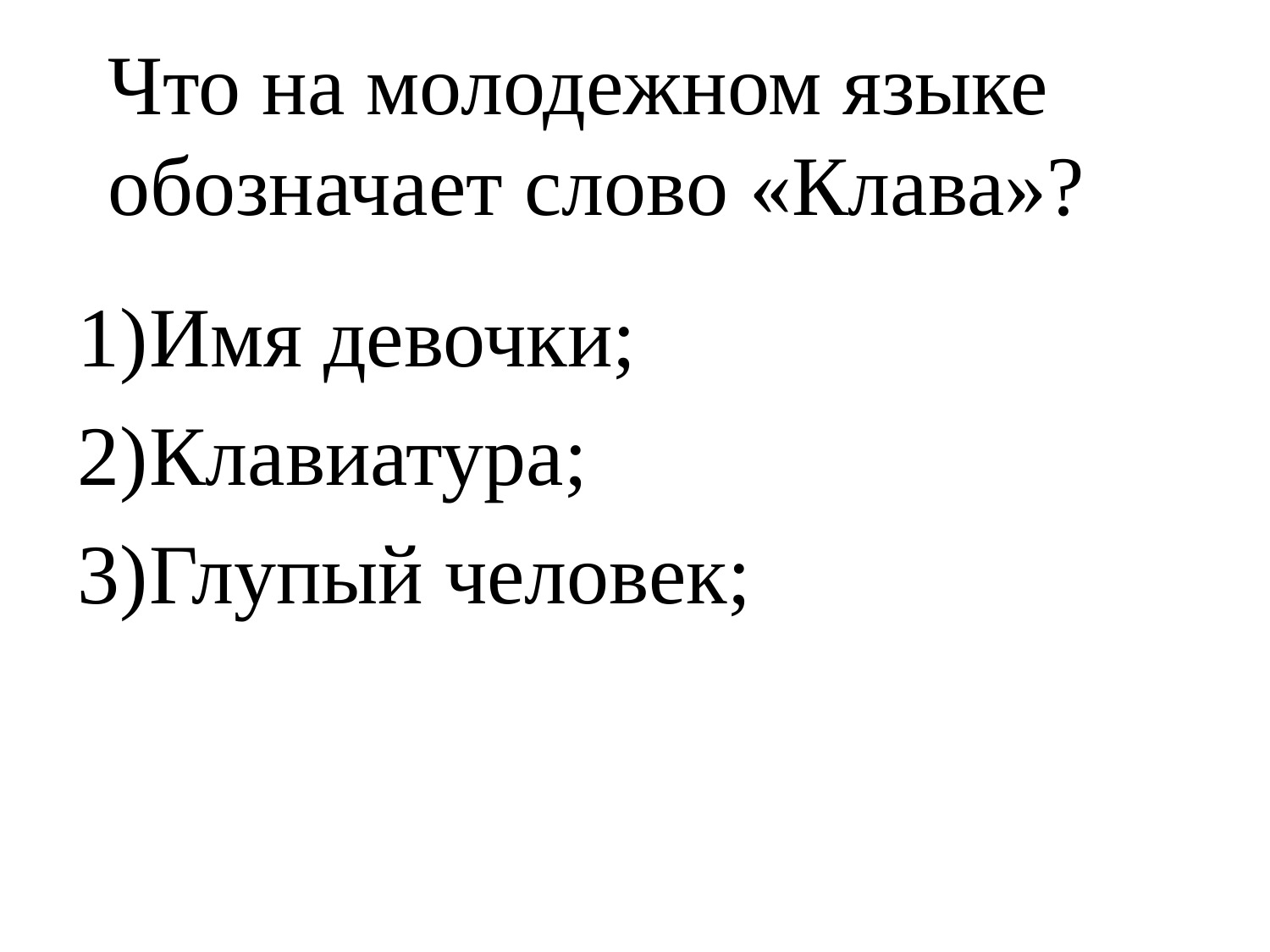

# Что на молодежном языке обозначает слово «Клава»?
Имя девочки;
Клавиатура;
Глупый человек;